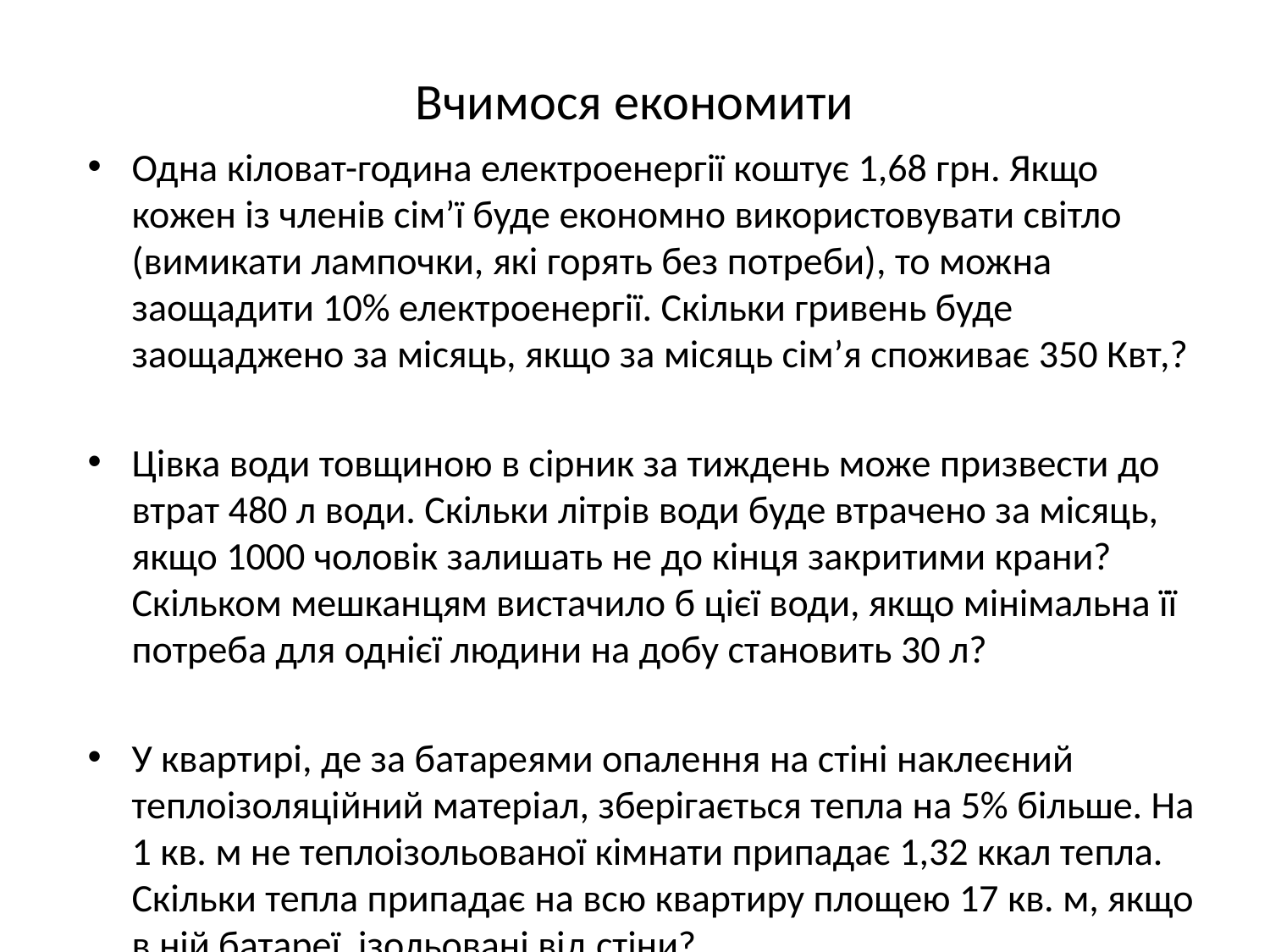

# Вчимося економити
Одна кіловат-година електроенергії коштує 1,68 грн. Якщо кожен із членів сім’ї буде економно використовувати світло (вимикати лампочки, які горять без потреби), то можна заощадити 10% електроенергії. Скільки гривень буде заощаджено за місяць, якщо за місяць сім’я споживає 350 Квт,?

Цівка води товщиною в сірник за тиждень може призвести до втрат 480 л води. Скільки літрів води буде втрачено за місяць, якщо 1000 чоловік залишать не до кінця закритими крани? Скільком мешканцям вистачило б цієї води, якщо мінімальна її потреба для однієї людини на добу становить 30 л?

У квартирі, де за батареями опалення на стіні наклеєний теплоізоляційний матеріал, зберігається тепла на 5% більше. На 1 кв. м не теплоізольованої кімнати припадає 1,32 ккал тепла. Скільки тепла припадає на всю квартиру площею 17 кв. м, якщо в ній батареї  ізольовані від стіни?